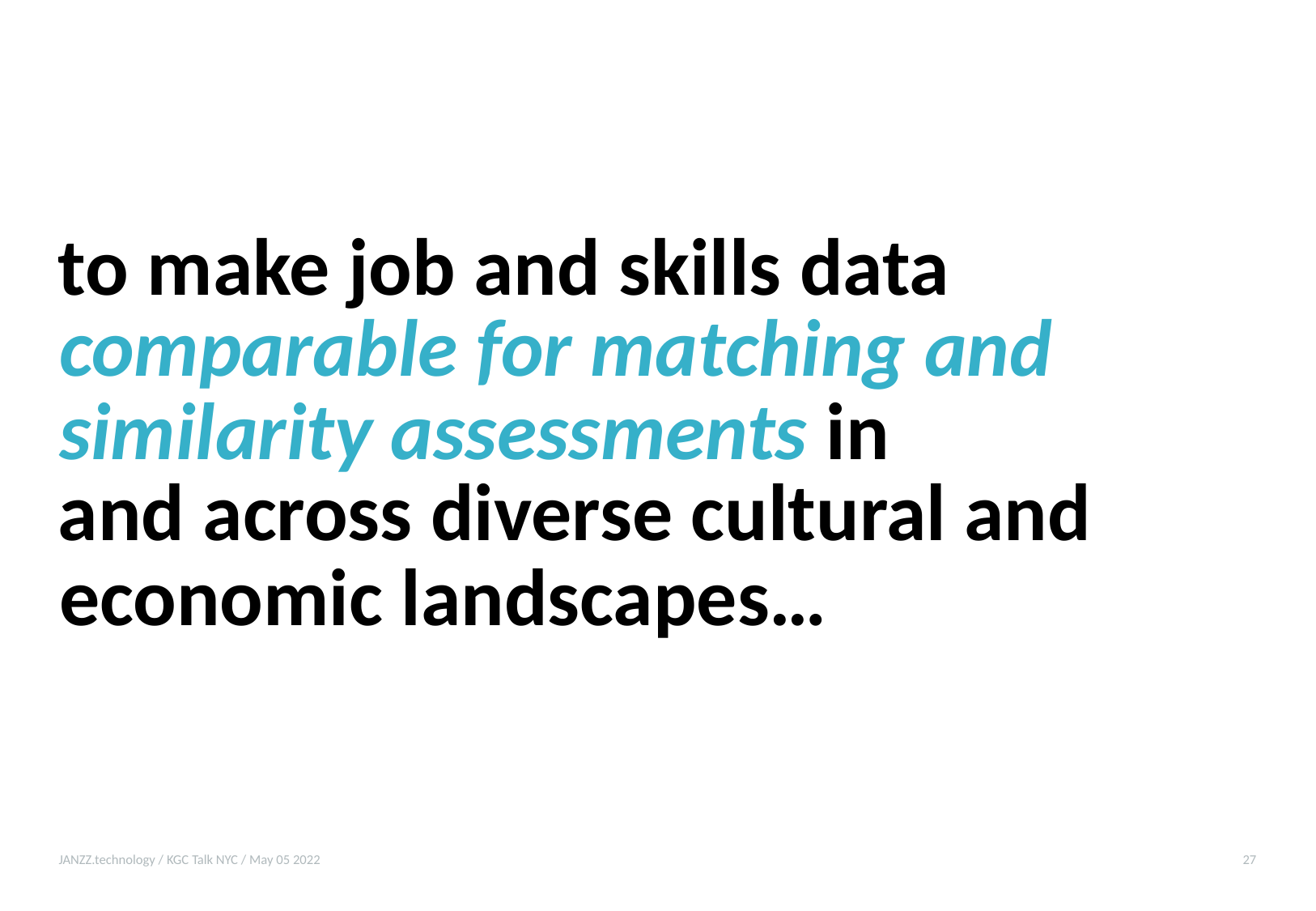

to make job and skills data
comparable for matching and
similarity assessments in
and across diverse cultural and
economic landscapes…
JANZZ.technology / KGC Talk NYC / May 05 2022
27